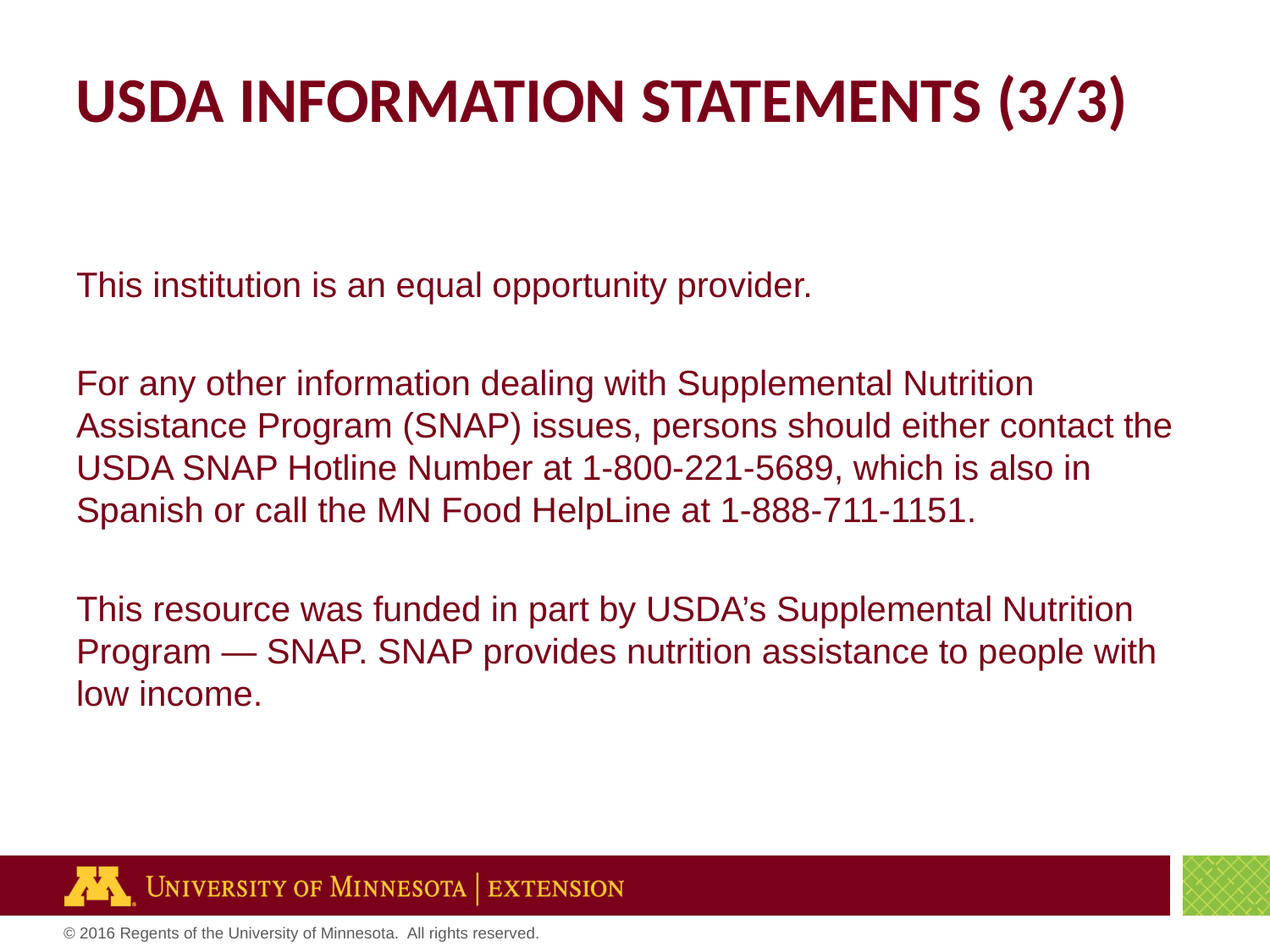

# USDA Information Statements (3/3)
This institution is an equal opportunity provider.

For any other information dealing with Supplemental Nutrition Assistance Program (SNAP) issues, persons should either contact the USDA SNAP Hotline Number at 1-800-221-5689, which is also in Spanish or call the MN Food HelpLine at 1-888-711-1151.

This resource was funded in part by USDA’s Supplemental Nutrition Program — SNAP. SNAP provides nutrition assistance to people with low income.